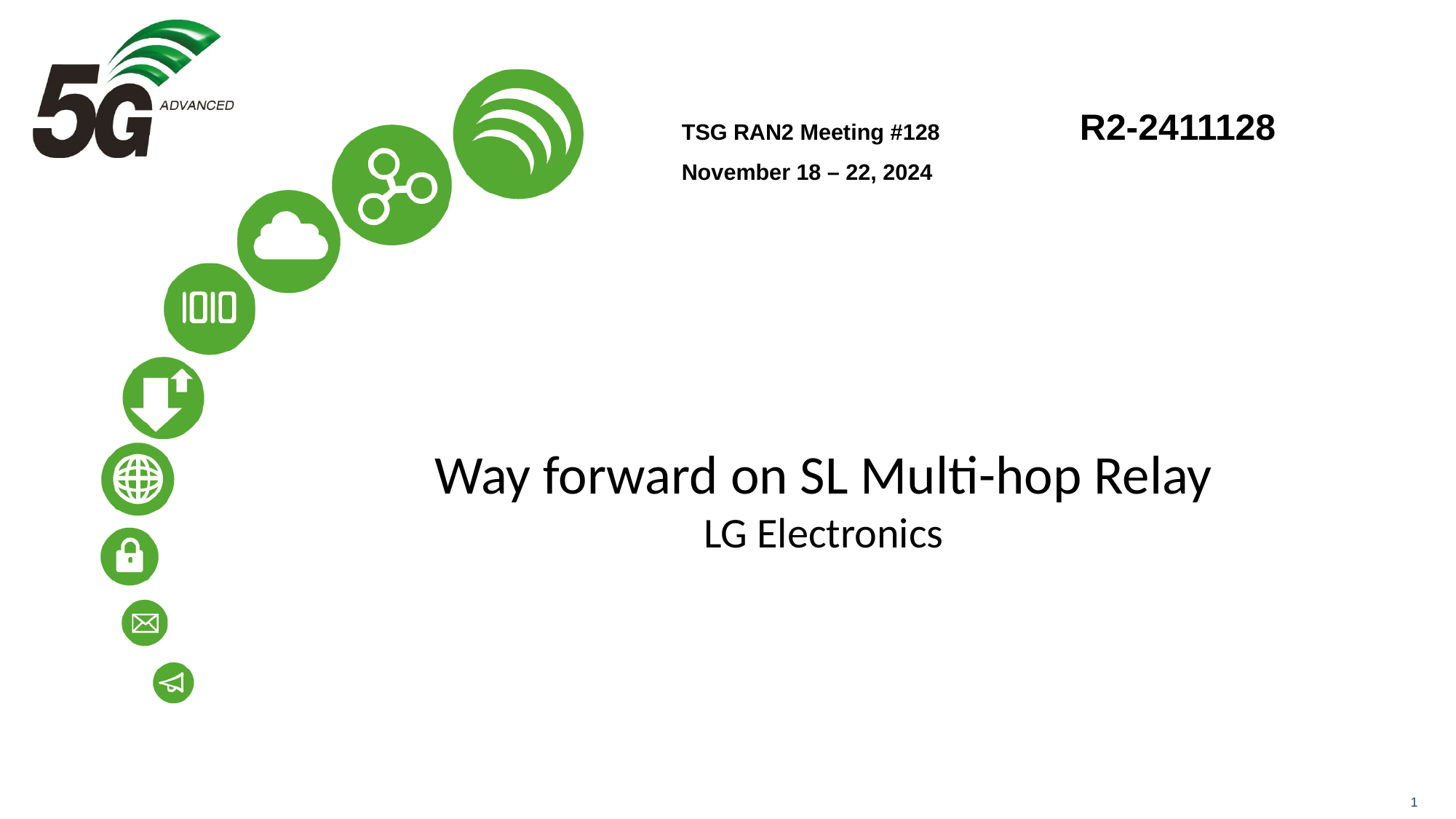

TSG RAN2 Meeting #128	    R2-2411128
November 18 – 22, 2024
# Way forward on SL Multi-hop Relay LG Electronics